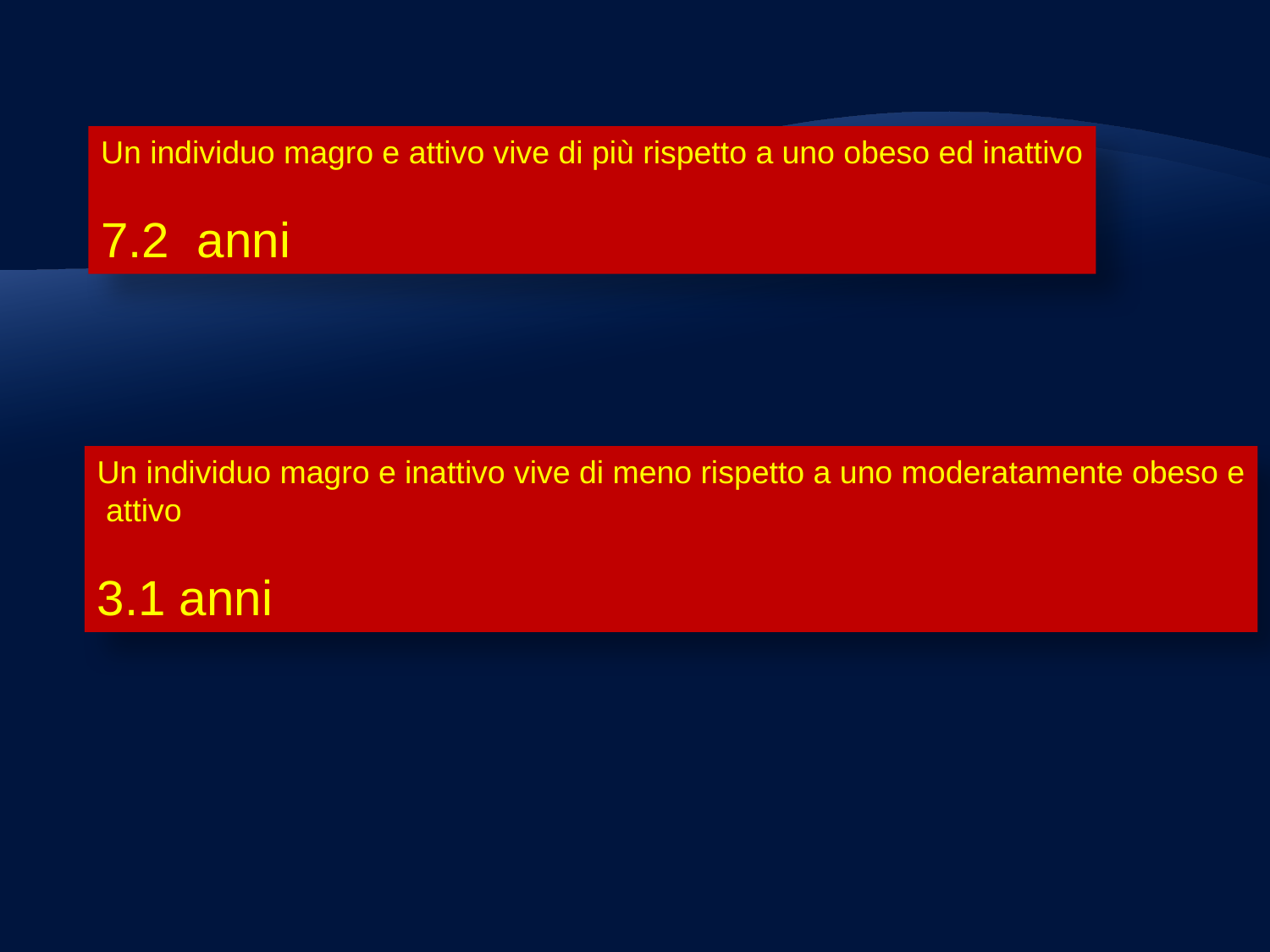

Un individuo magro e attivo vive di più rispetto a uno obeso ed inattivo

7.2  anni
Un individuo magro e inattivo vive di meno rispetto a uno moderatamente obeso e
 attivo

3.1 anni